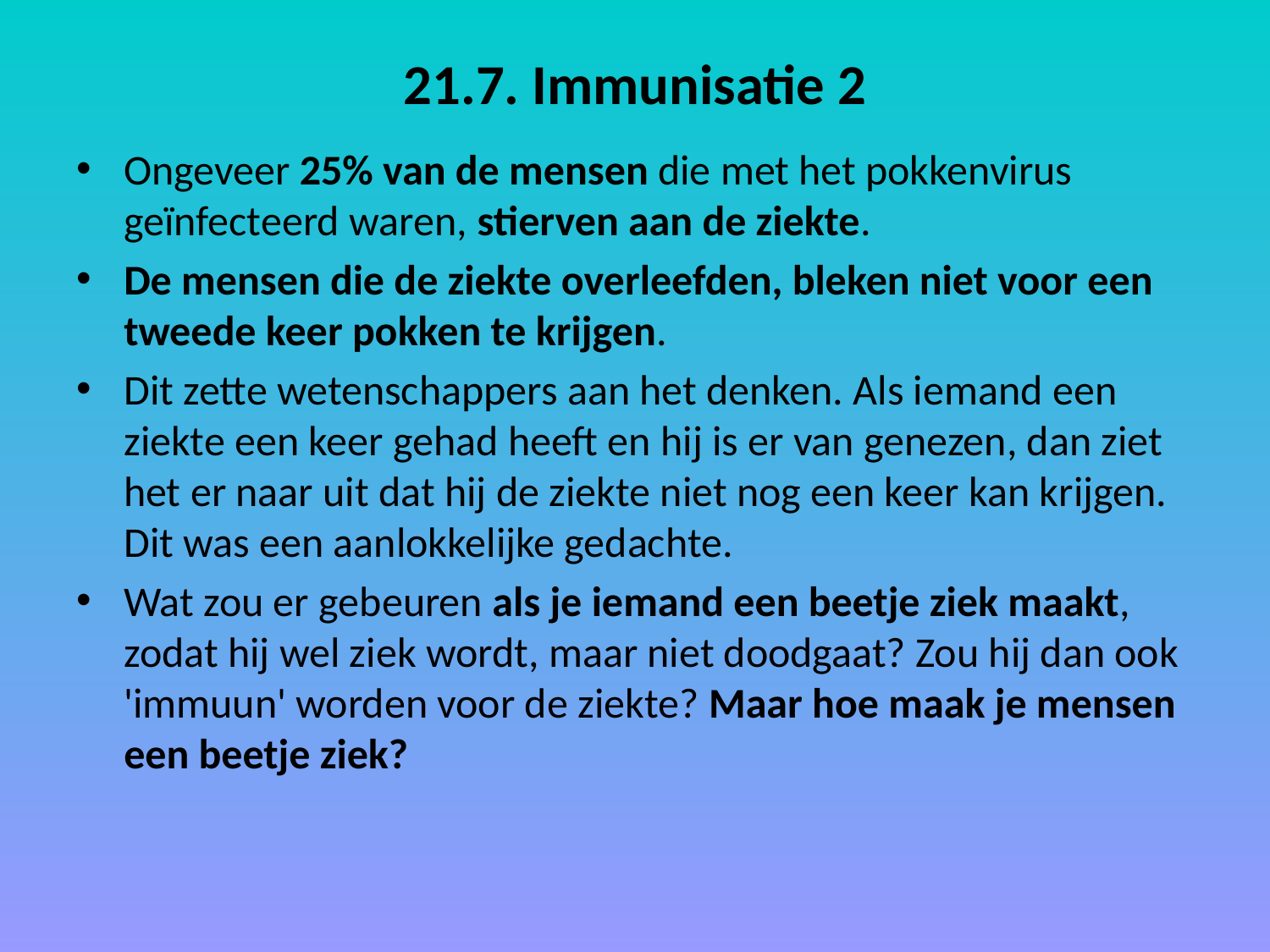

# 21.7. Immunisatie 2
Ongeveer 25% van de mensen die met het pokkenvirus geïnfecteerd waren, stierven aan de ziekte.
De mensen die de ziekte overleefden, bleken niet voor een tweede keer pokken te krijgen.
Dit zette wetenschappers aan het denken. Als iemand een ziekte een keer gehad heeft en hij is er van genezen, dan ziet het er naar uit dat hij de ziekte niet nog een keer kan krijgen. Dit was een aanlokkelijke gedachte.
Wat zou er gebeuren als je iemand een beetje ziek maakt, zodat hij wel ziek wordt, maar niet doodgaat? Zou hij dan ook 'immuun' worden voor de ziekte? Maar hoe maak je mensen een beetje ziek?